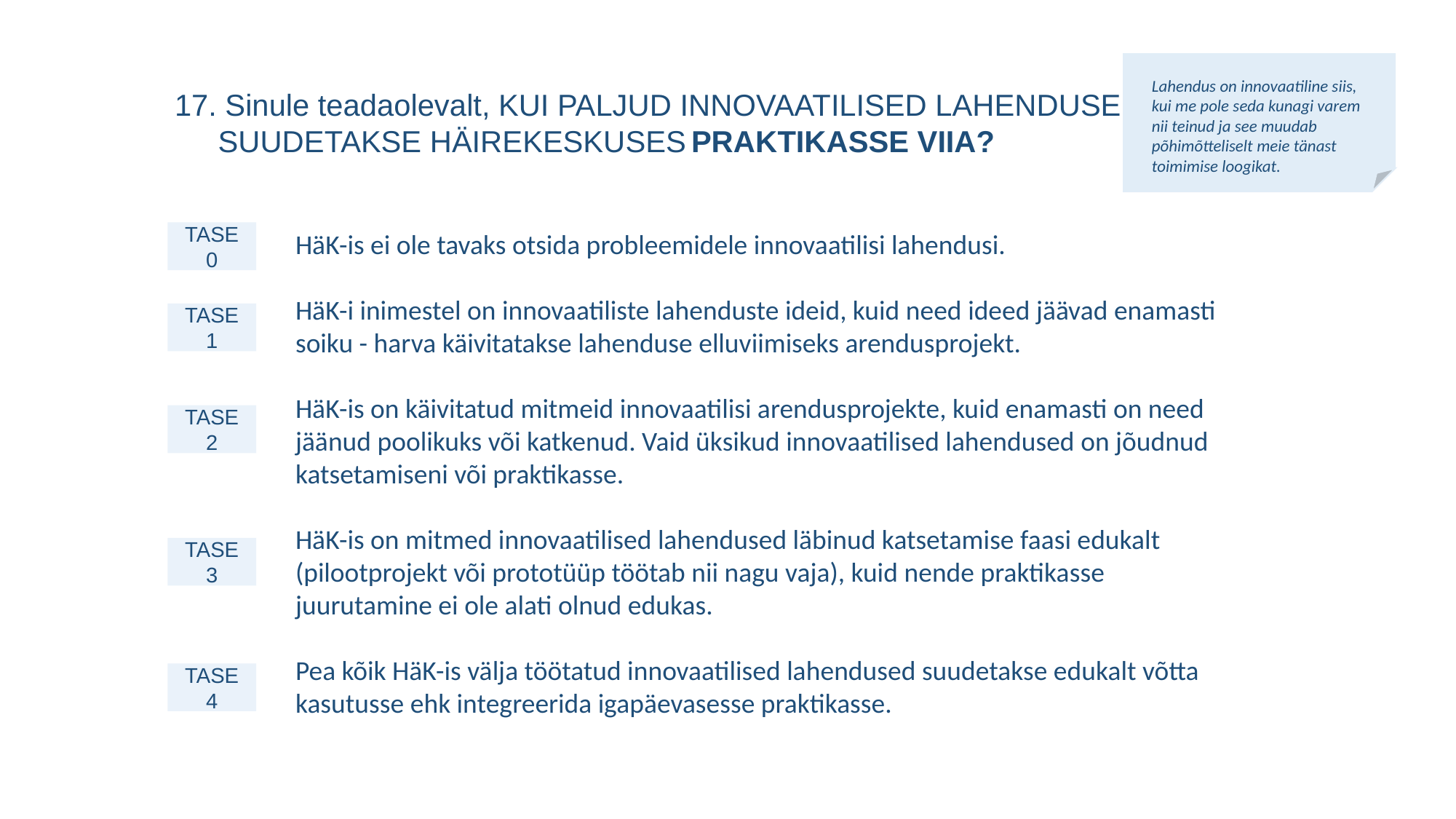

Lahendus on innovaatiline siis, kui me pole seda kunagi varem nii teinud ja see muudab põhimõtteliselt meie tänast toimimise loogikat.
17. Sinule teadaolevalt, KUI PALJUD INNOVAATILISED LAHENDUSED
SUUDETAKSE HÄIREKESKUSES PRAKTIKASSE VIIA?
HäK-is ei ole tavaks otsida probleemidele innovaatilisi lahendusi.

HäK-i inimestel on innovaatiliste lahenduste ideid, kuid need ideed jäävad enamasti soiku - harva käivitatakse lahenduse elluviimiseks arendusprojekt.

HäK-is on käivitatud mitmeid innovaatilisi arendusprojekte, kuid enamasti on need jäänud poolikuks või katkenud. Vaid üksikud innovaatilised lahendused on jõudnud katsetamiseni või praktikasse.

HäK-is on mitmed innovaatilised lahendused läbinud katsetamise faasi edukalt (pilootprojekt või prototüüp töötab nii nagu vaja), kuid nende praktikasse juurutamine ei ole alati olnud edukas.

Pea kõik HäK-is välja töötatud innovaatilised lahendused suudetakse edukalt võtta kasutusse ehk integreerida igapäevasesse praktikasse.
TASE 0
TASE 1
TASE 2
TASE 3
TASE 4